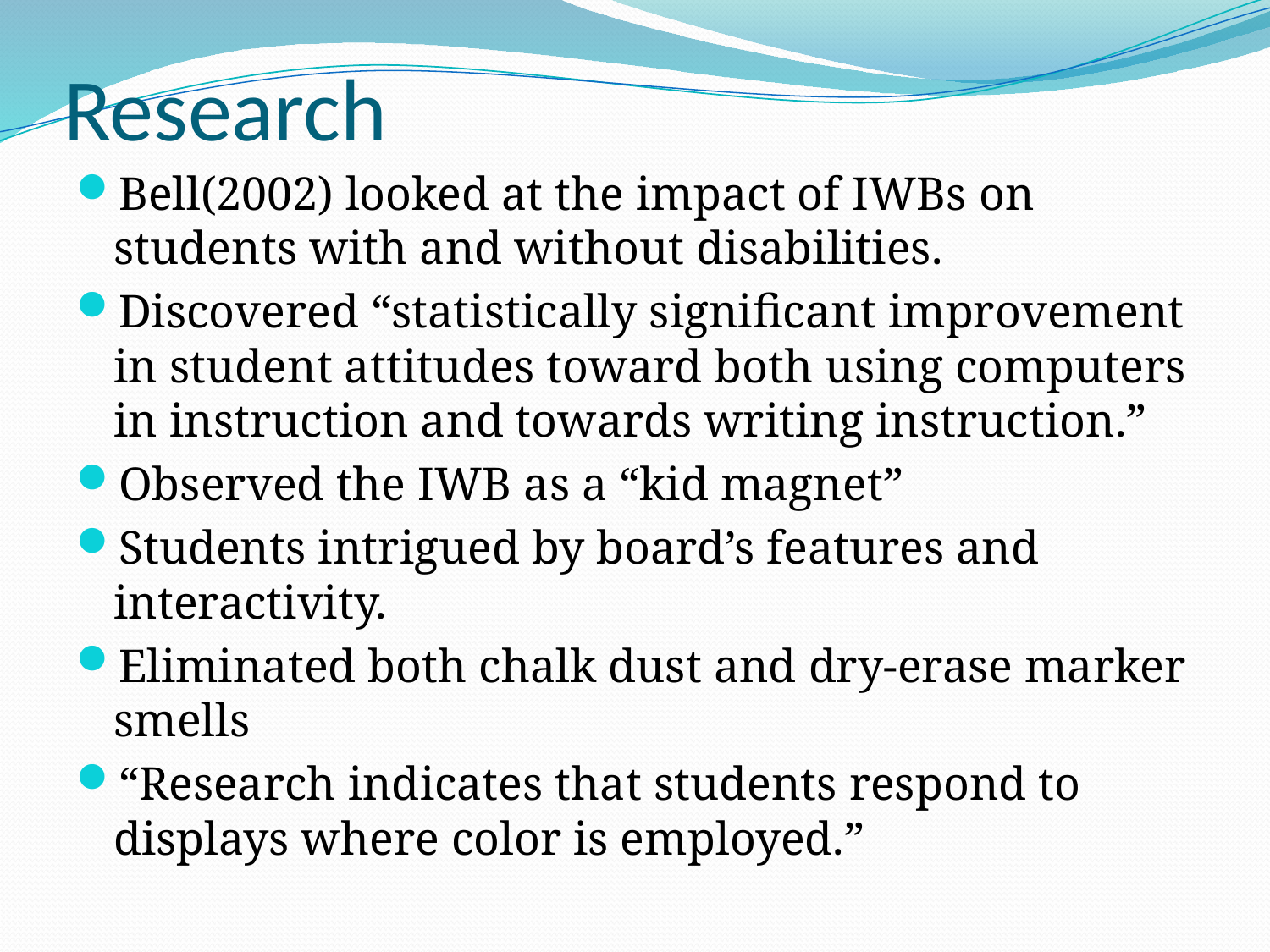

# Research
Bell(2002) looked at the impact of IWBs on students with and without disabilities.
Discovered “statistically significant improvement in student attitudes toward both using computers in instruction and towards writing instruction.”
Observed the IWB as a “kid magnet”
Students intrigued by board’s features and interactivity.
Eliminated both chalk dust and dry-erase marker smells
“Research indicates that students respond to displays where color is employed.”